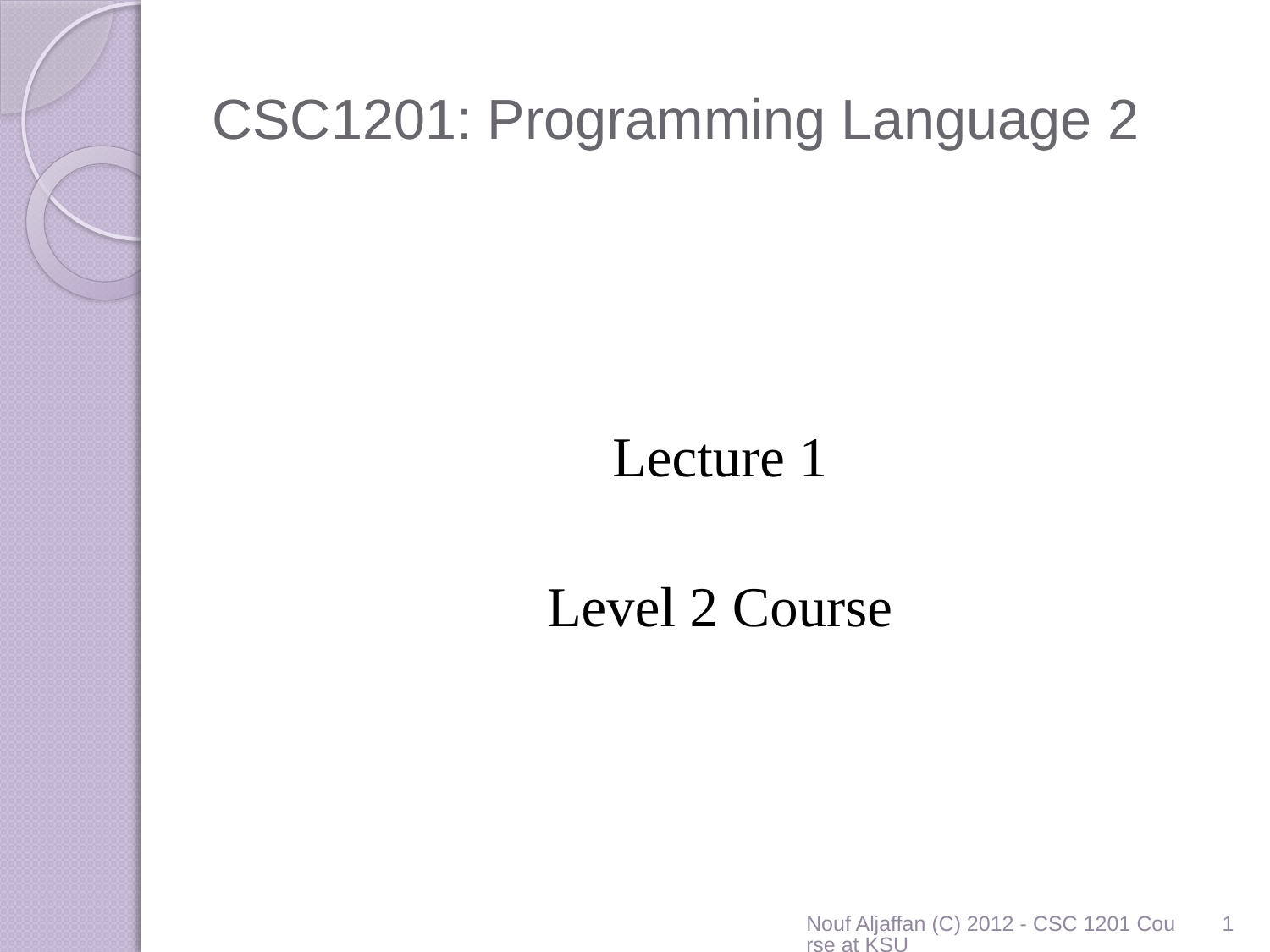

# CSC1201: Programming Language 2
Lecture 1

Level 2 Course
Nouf Aljaffan (C) 2012 - CSC 1201 Course at KSU
1